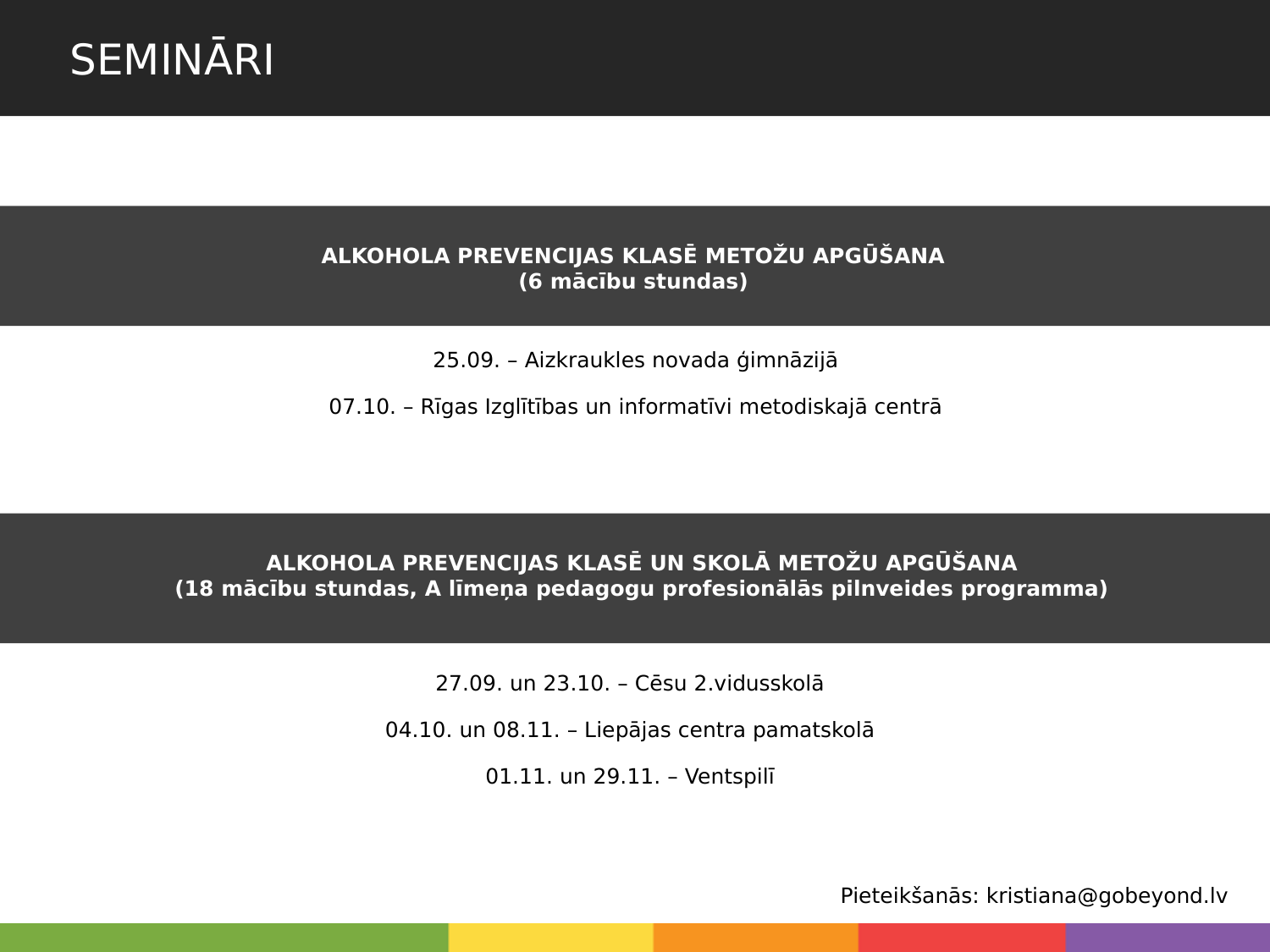

# SEMINĀRI

ALKOHOLA PREVENCIJAS KLASĒ METOŽU APGŪŠANA
(6 mācību stundas)
25.09. – Aizkraukles novada ģimnāzijā
07.10. – Rīgas Izglītības un informatīvi metodiskajā centrā

ALKOHOLA PREVENCIJAS KLASĒ UN SKOLĀ METOŽU APGŪŠANA
(18 mācību stundas, A līmeņa pedagogu profesionālās pilnveides programma)
27.09. un 23.10. – Cēsu 2.vidusskolā
04.10. un 08.11. – Liepājas centra pamatskolā
01.11. un 29.11. – Ventspilī
Pieteikšanās: kristiana@gobeyond.lv